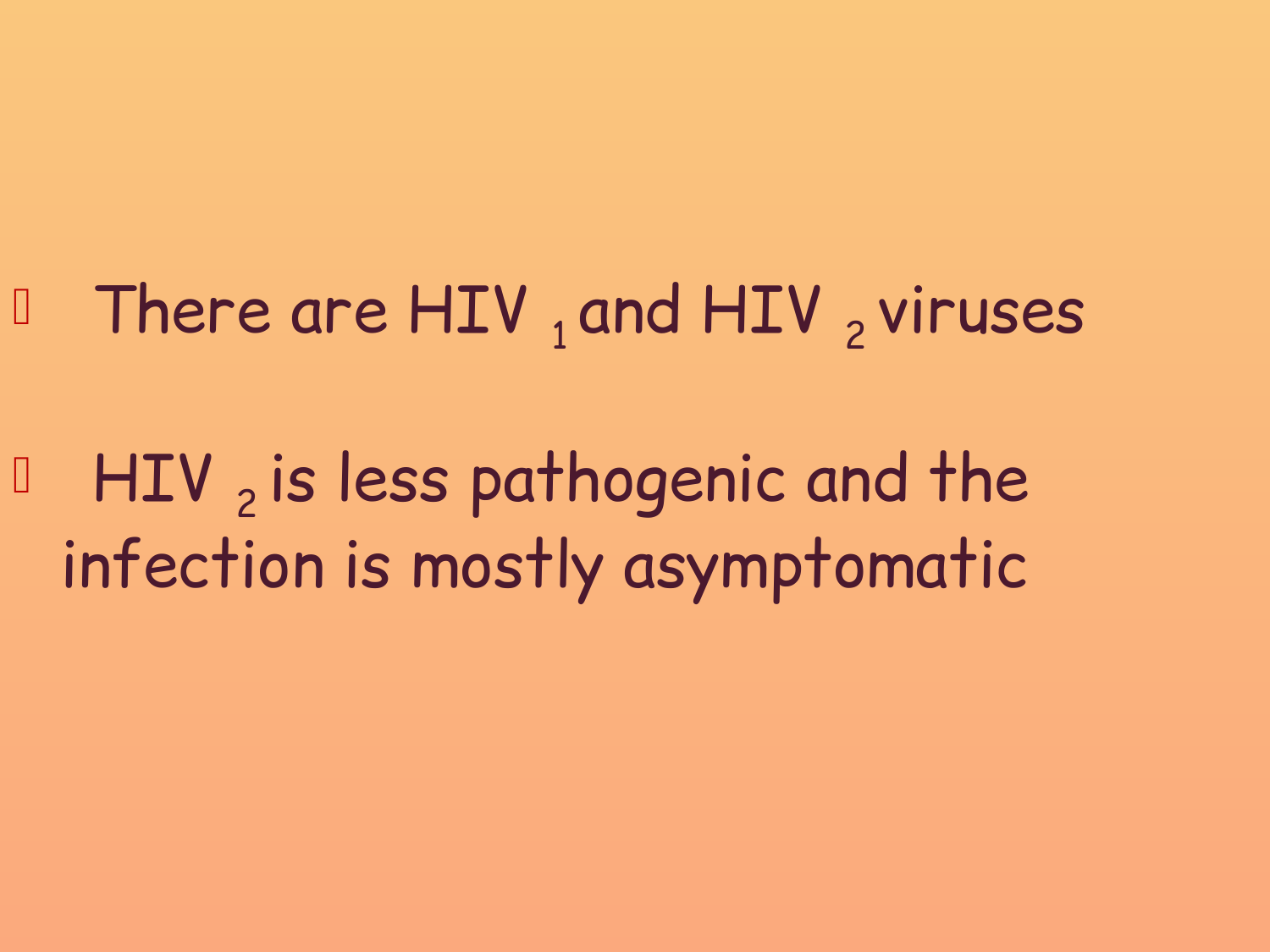

There are HIV 1 and HIV 2 viruses

  HIV 2 is less pathogenic and the infection is mostly asymptomatic

#